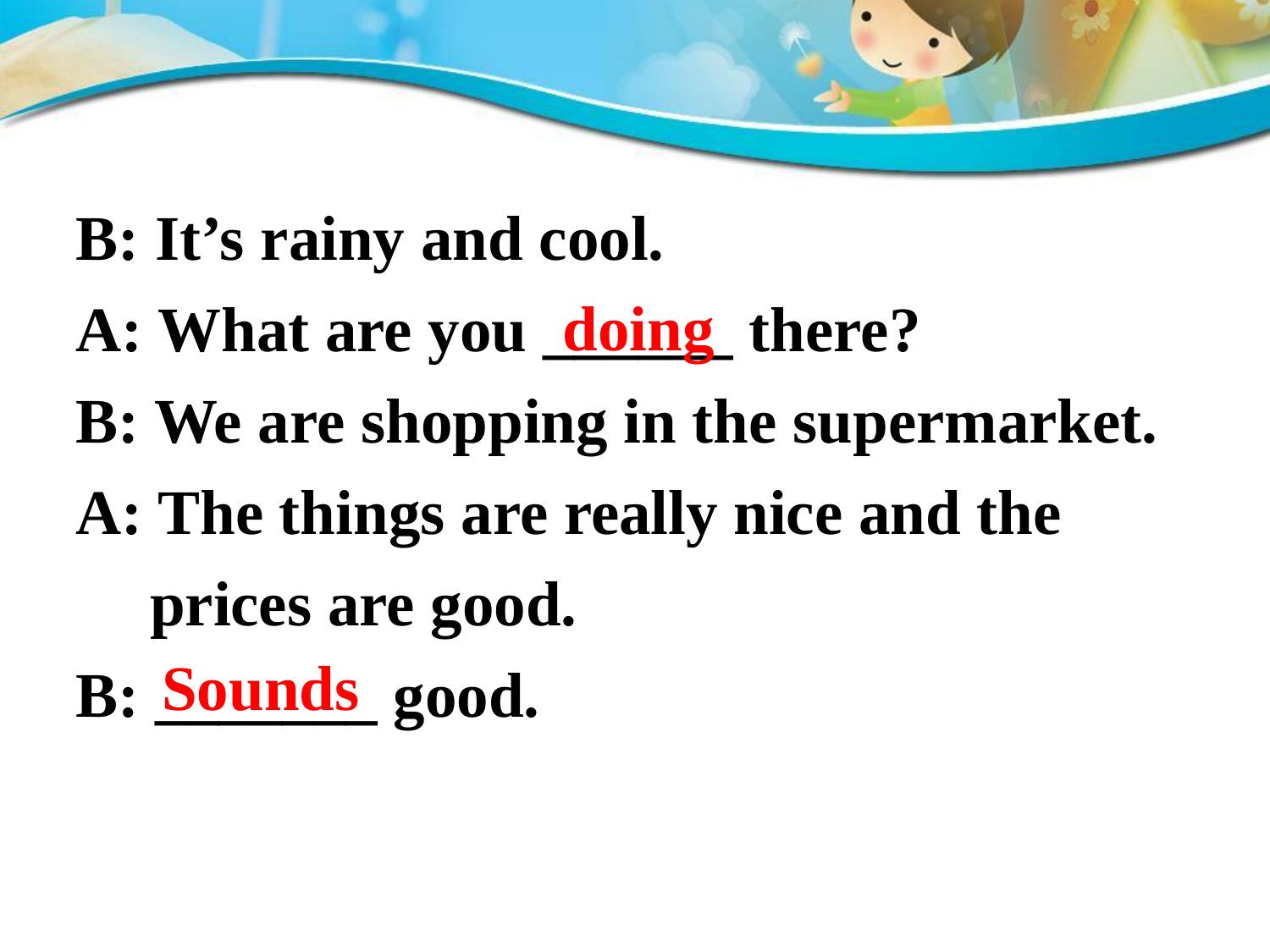

B: It’s rainy and cool.
A: What are you ______ there?
B: We are shopping in the supermarket.
A: The things are really nice and the prices are good.
B: _______ good.
doing
Sounds